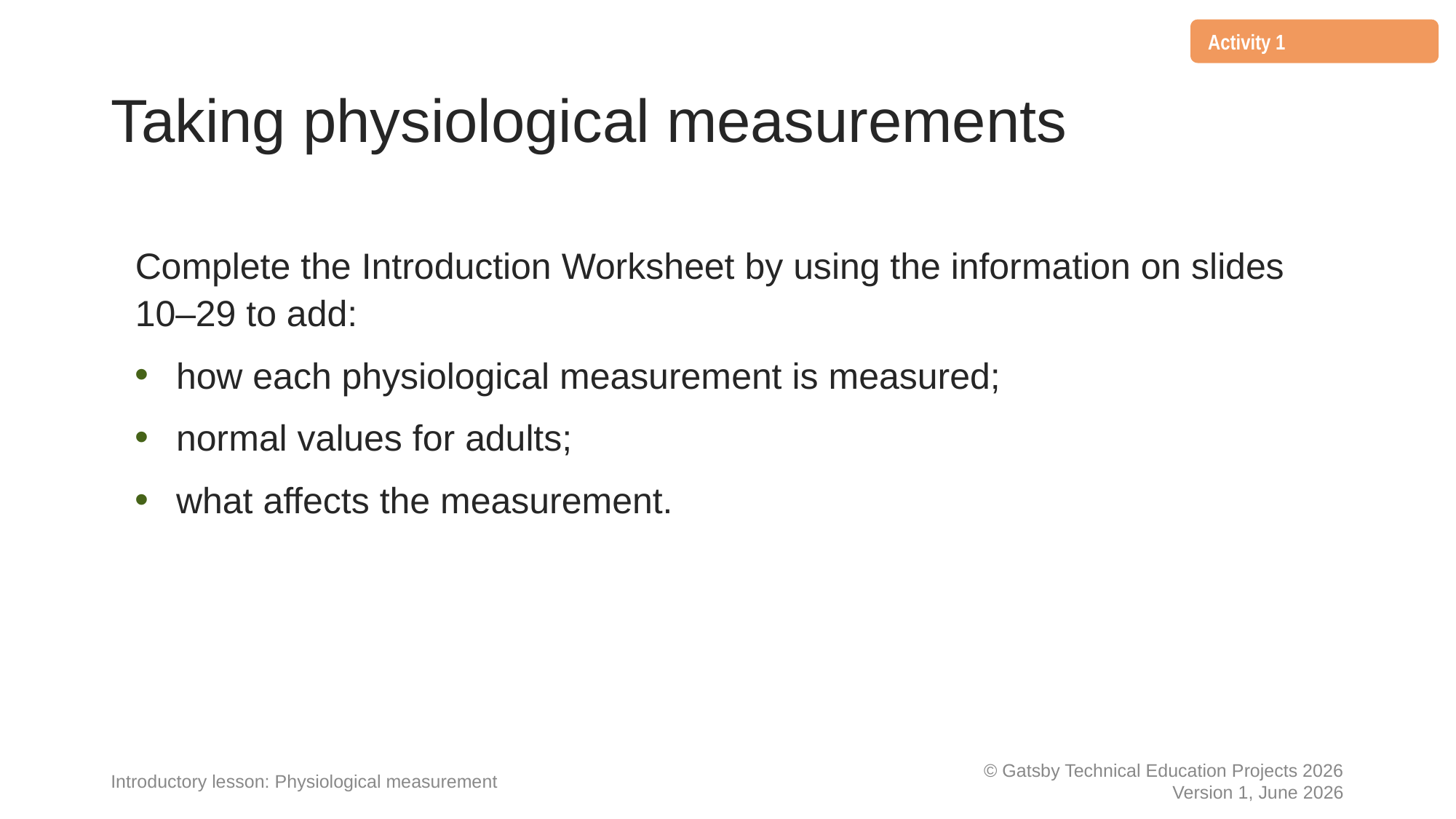

Activity 1
# Taking physiological measurements
Complete the Introduction Worksheet by using the information on slides 10–29 to add:
how each physiological measurement is measured;
normal values for adults;
what affects the measurement.